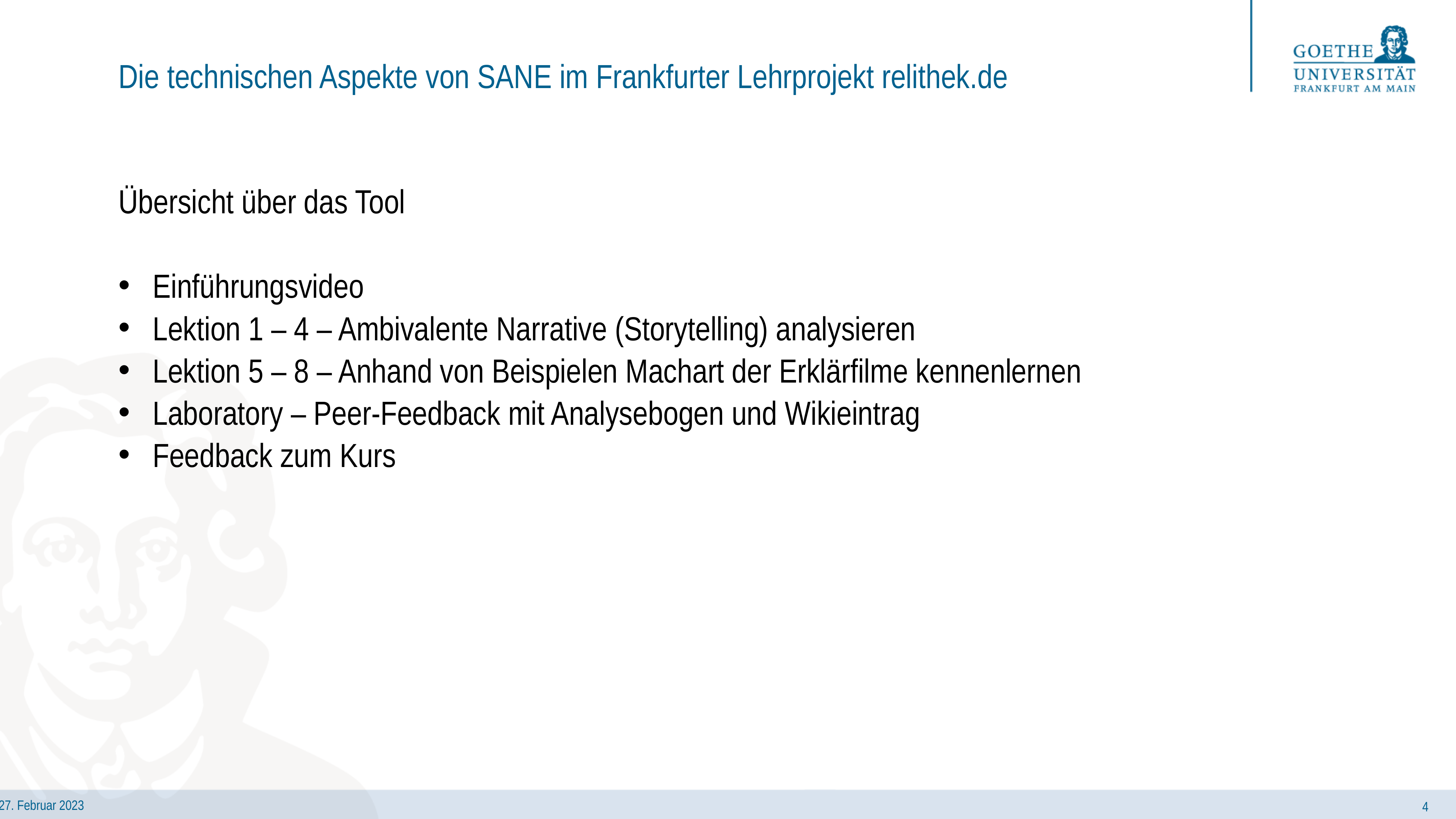

# Die technischen Aspekte von SANE im Frankfurter Lehrprojekt relithek.de
Übersicht über das Tool

Einführungsvideo
Lektion 1 – 4 – Ambivalente Narrative (Storytelling) analysieren
Lektion 5 – 8 – Anhand von Beispielen Machart der Erklärfilme kennenlernen
Laboratory – Peer-Feedback mit Analysebogen und Wikieintrag
Feedback zum Kurs

4